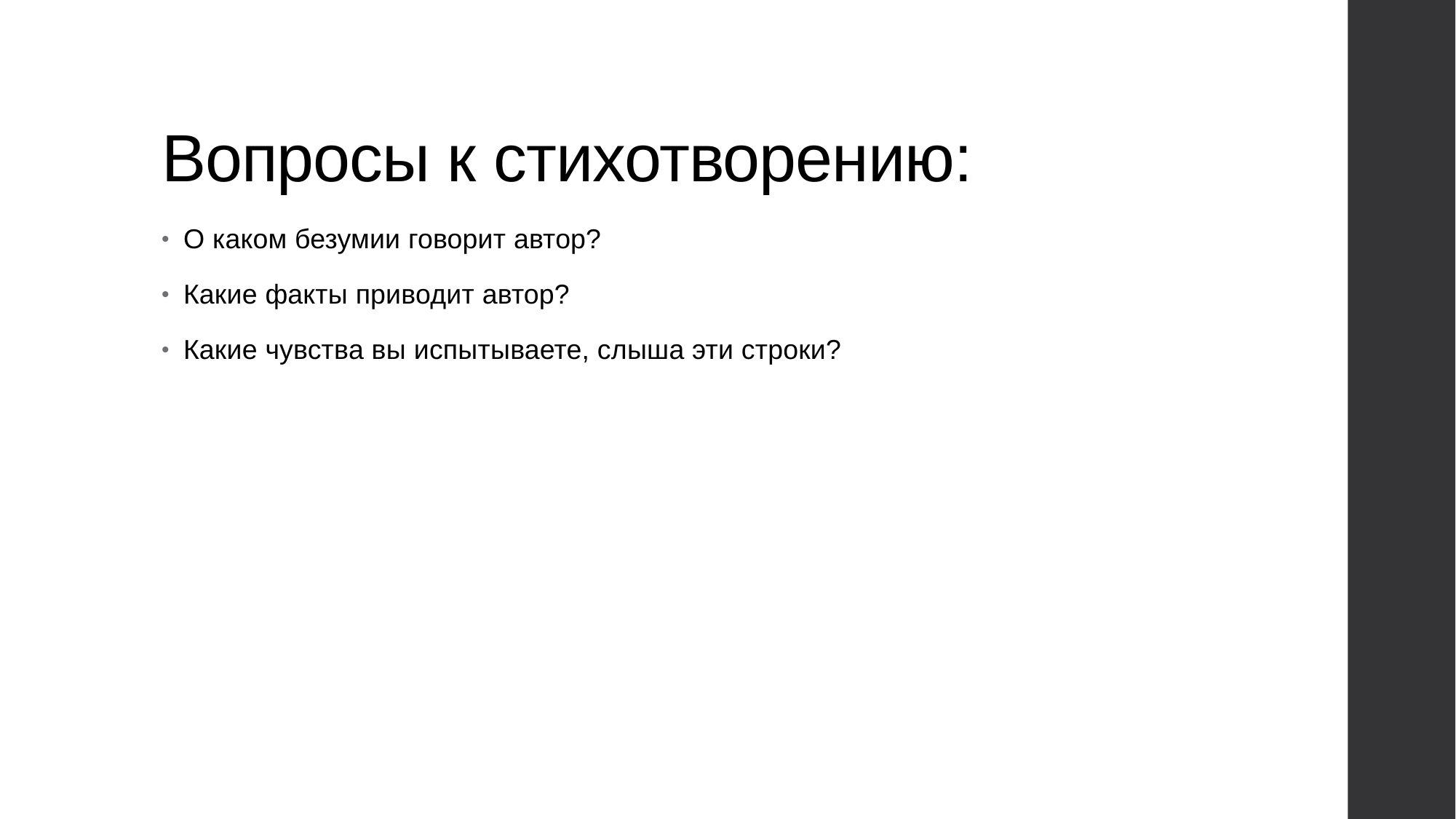

# Вопросы к стихотворению:
О каком безумии говорит автор?
Какие факты приводит автор?
Какие чувства вы испытываете, слыша эти строки?